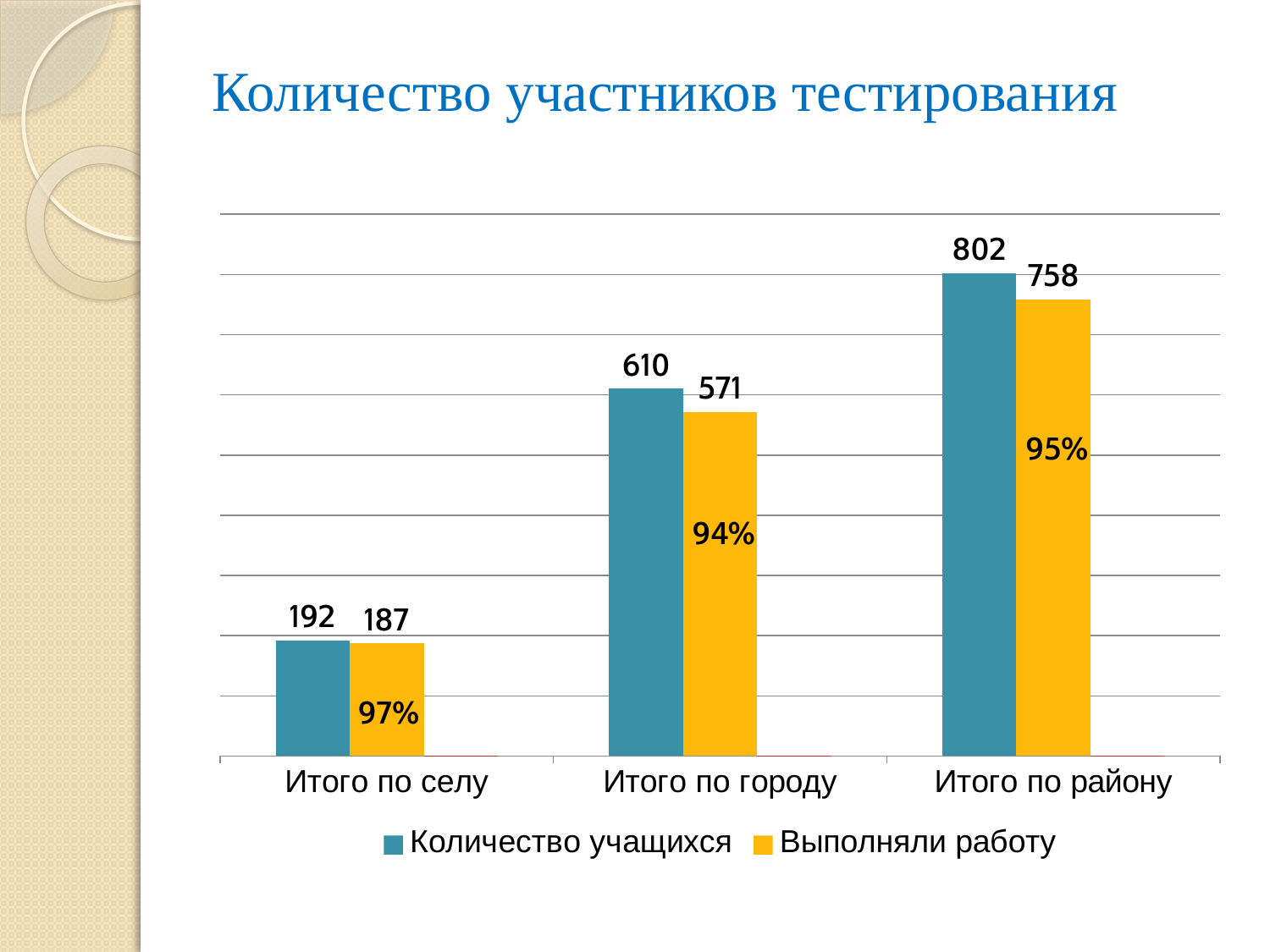

# Количество участников тестирования

### Chart

| Category | Количество учащихся | Выполняли работу | Столбец2 |
|---|---|---|---|
| Итого по селу | 192.0 | 187.0 | 0.973958333333334 |
| Итого по городу | 610.0 | 571.0 | 0.9360655737704918 |
| Итого по району | 802.0 | 758.0 | 0.9451371571072316 |